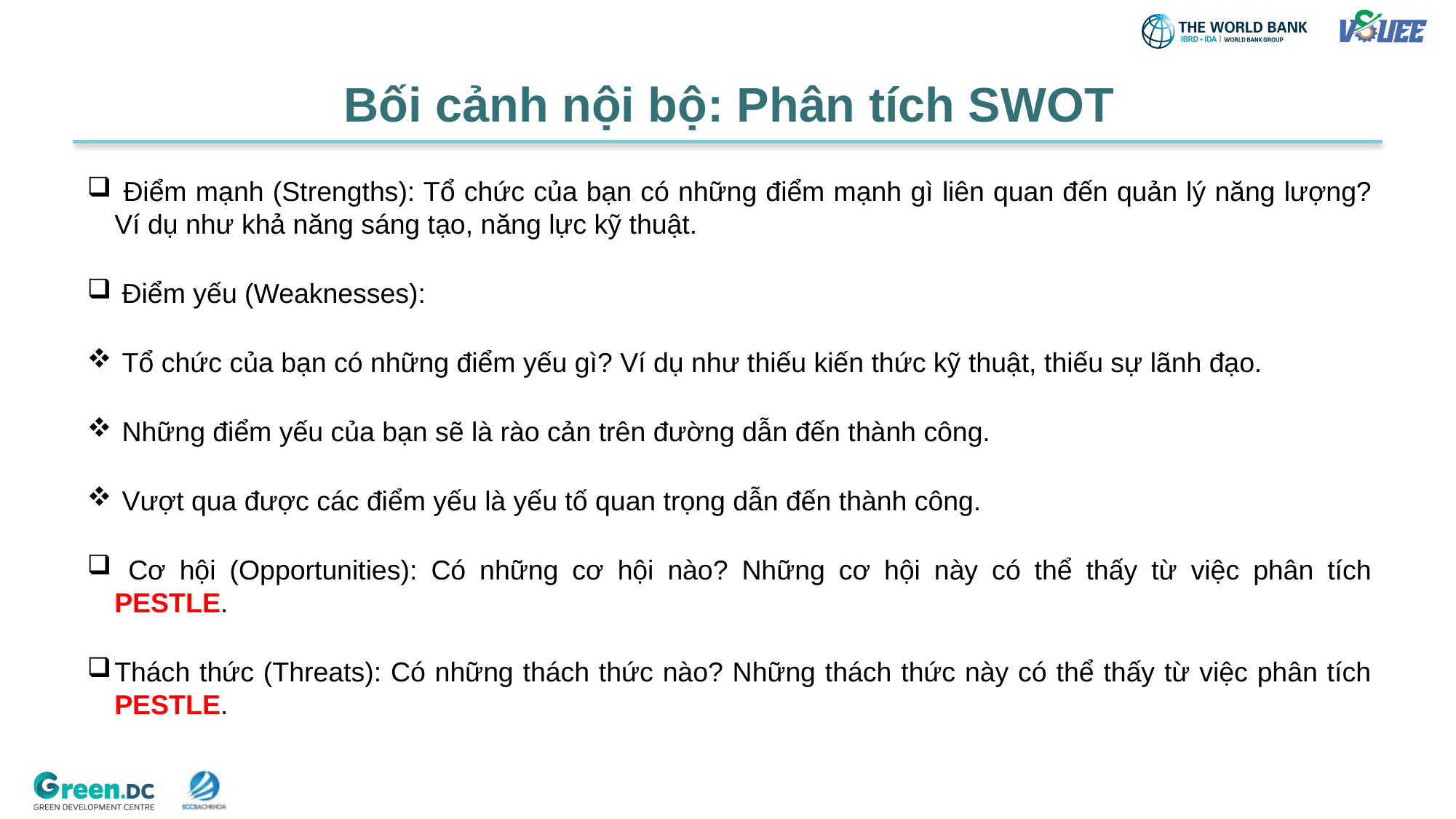

Bối cảnh nội bộ: Phân tích SWOT
 Điểm mạnh (Strengths): Tổ chức của bạn có những điểm mạnh gì liên quan đến quản lý năng lượng? Ví dụ như khả năng sáng tạo, năng lực kỹ thuật.
 Điểm yếu (Weaknesses):
 Tổ chức của bạn có những điểm yếu gì? Ví dụ như thiếu kiến thức kỹ thuật, thiếu sự lãnh đạo.
 Những điểm yếu của bạn sẽ là rào cản trên đường dẫn đến thành công.
 Vượt qua được các điểm yếu là yếu tố quan trọng dẫn đến thành công.
 Cơ hội (Opportunities): Có những cơ hội nào? Những cơ hội này có thể thấy từ việc phân tích PESTLE.
Thách thức (Threats): Có những thách thức nào? Những thách thức này có thể thấy từ việc phân tích PESTLE.